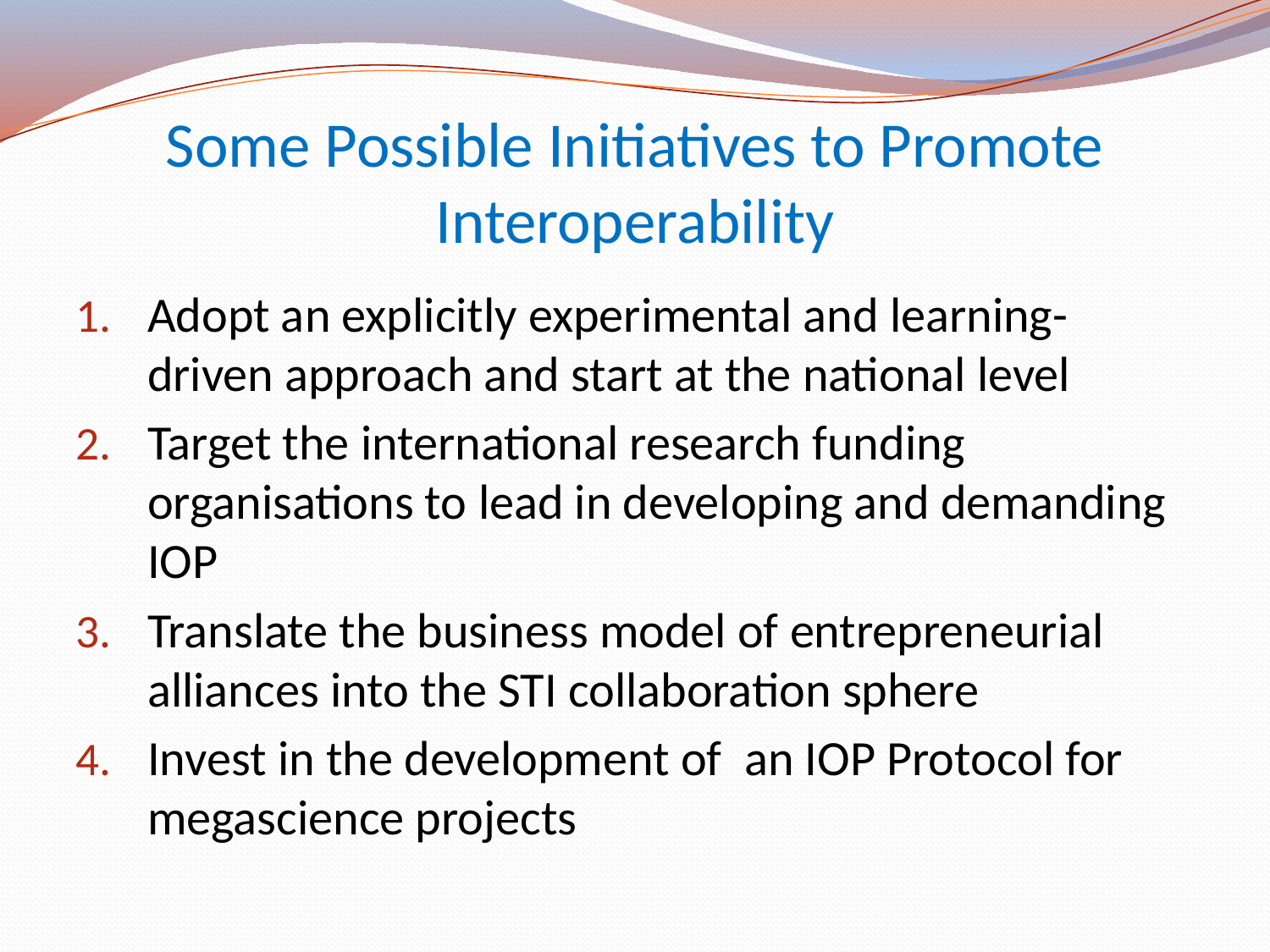

# Some Possible Initiatives to Promote Interoperability
Adopt an explicitly experimental and learning-driven approach and start at the national level
Target the international research funding organisations to lead in developing and demanding IOP
Translate the business model of entrepreneurial alliances into the STI collaboration sphere
Invest in the development of  an IOP Protocol for megascience projects